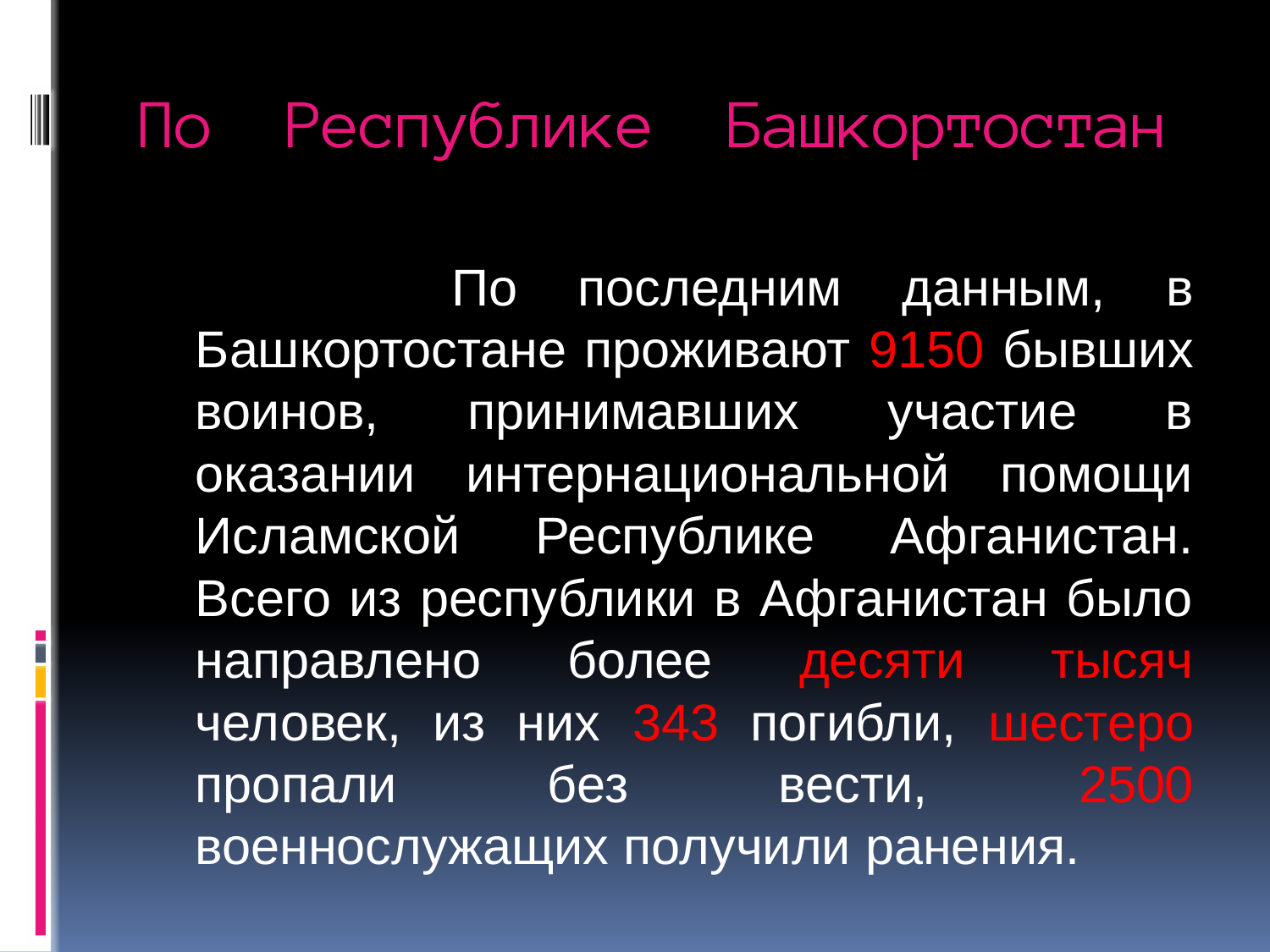

# По  Республике  Башкортостан
     По последним данным, в Башкортостане проживают 9150 бывших воинов, принимавших участие в оказании интернациональной помощи Исламской Республике Афганистан. Всего из республики в Афганистан было направлено более десяти тысяч человек, из них 343 погибли, шестеро пропали без вести, 2500 военнослужащих получили ранения.